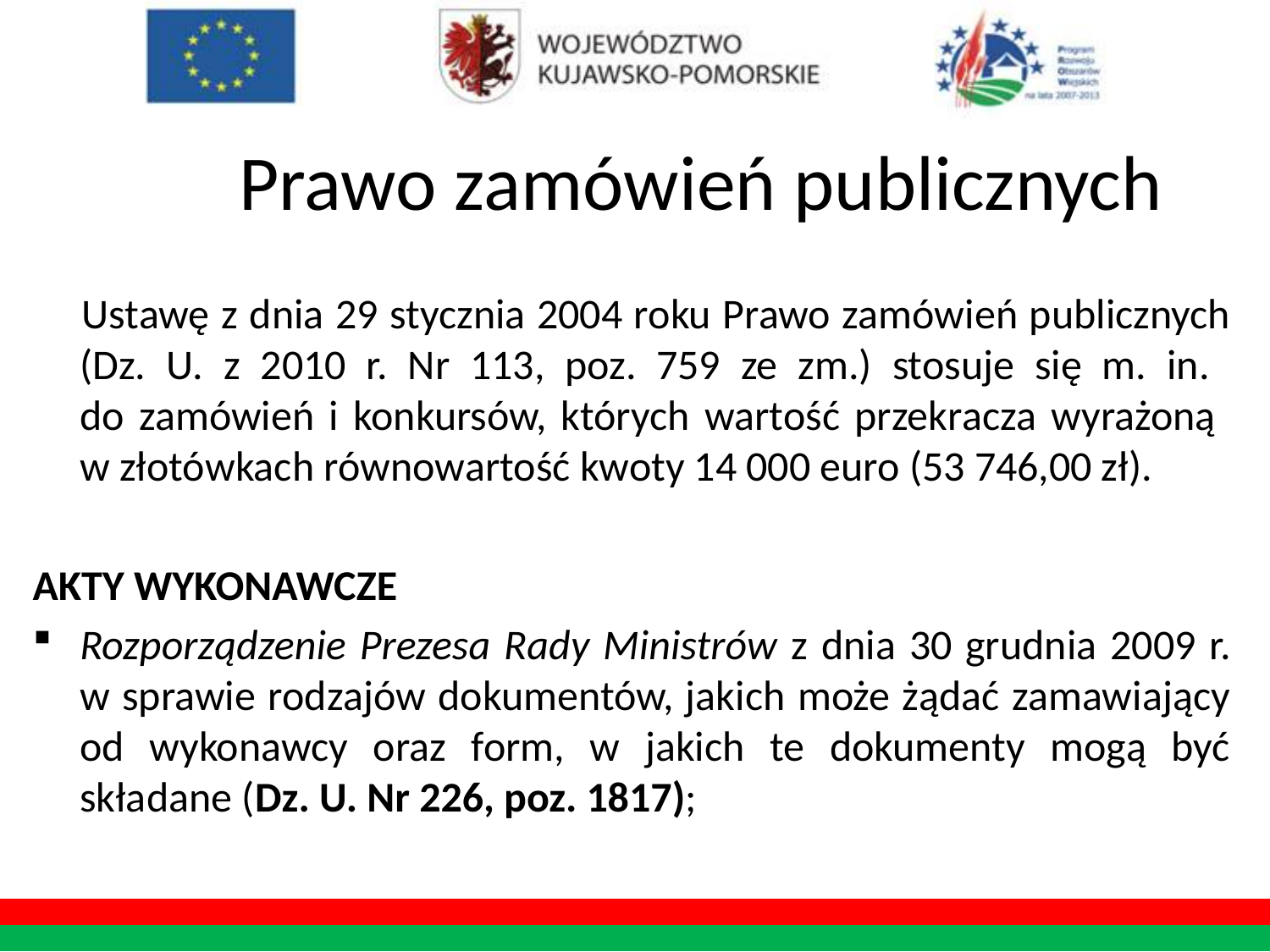

Prawo zamówień publicznych
Ustawę z dnia 29 stycznia 2004 roku Prawo zamówień publicznych (Dz. U. z 2010 r. Nr 113, poz. 759 ze zm.) stosuje się m. in.
do zamówień i konkursów, których wartość przekracza wyrażoną
w złotówkach równowartość kwoty 14 000 euro (53 746,00 zł).

AKTY WYKONAWCZE
Rozporządzenie Prezesa Rady Ministrów z dnia 30 grudnia 2009 r. w sprawie rodzajów dokumentów, jakich może żądać zamawiający od wykonawcy oraz form, w jakich te dokumenty mogą być składane (Dz. U. Nr 226, poz. 1817);